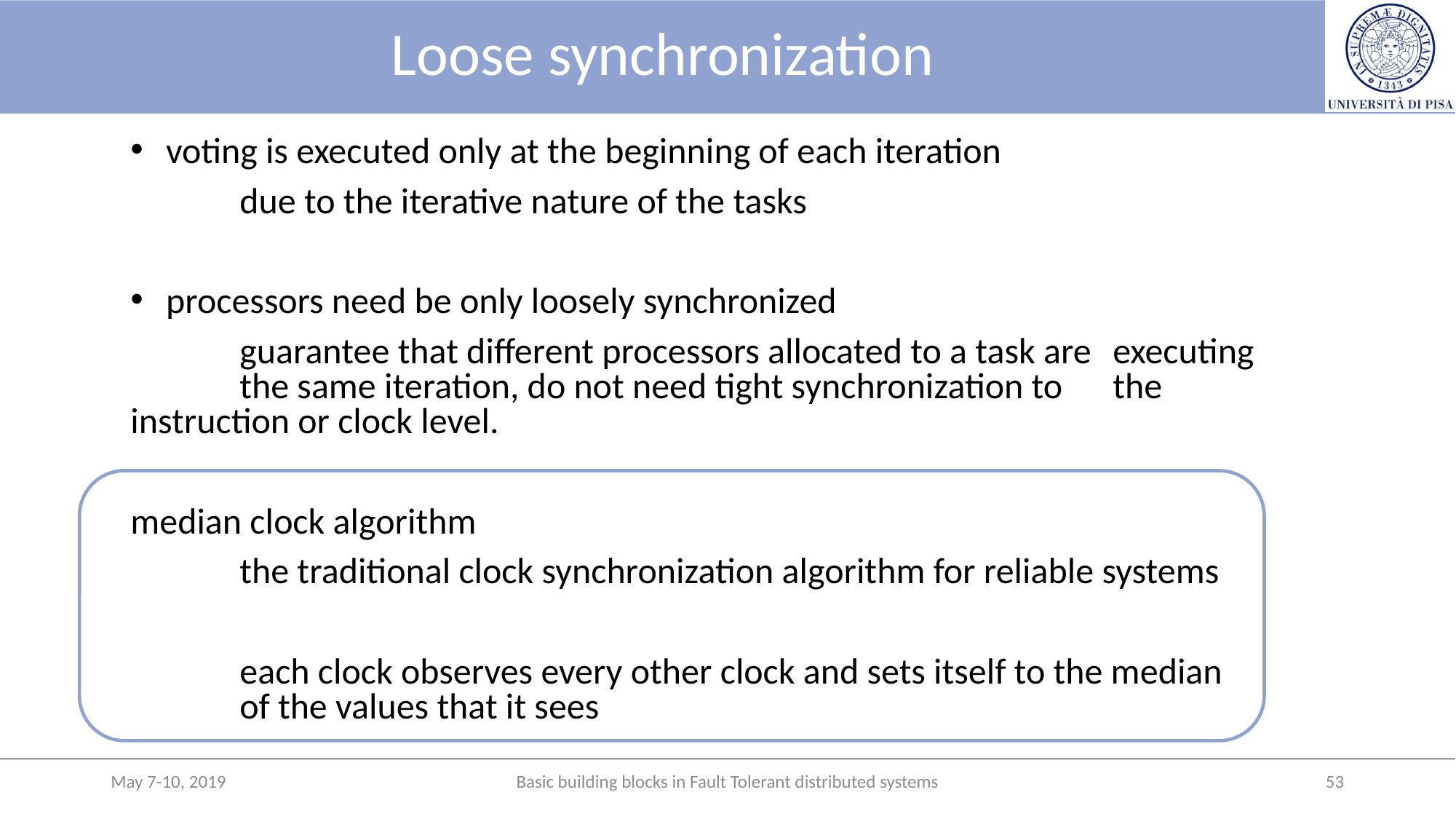

# Loose synchronization
 voting is executed only at the beginning of each iteration
	due to the iterative nature of the tasks

 processors need be only loosely synchronized
	guarantee that different processors allocated to a task are 	executing 	the same iteration, do not need tight synchronization to 	the 	instruction or clock level.

median clock algorithm
	the traditional clock synchronization algorithm for reliable systems

	each clock observes every other clock and sets itself to the median
	of the values that it sees

May 7-10, 2019
Basic building blocks in Fault Tolerant distributed systems
53